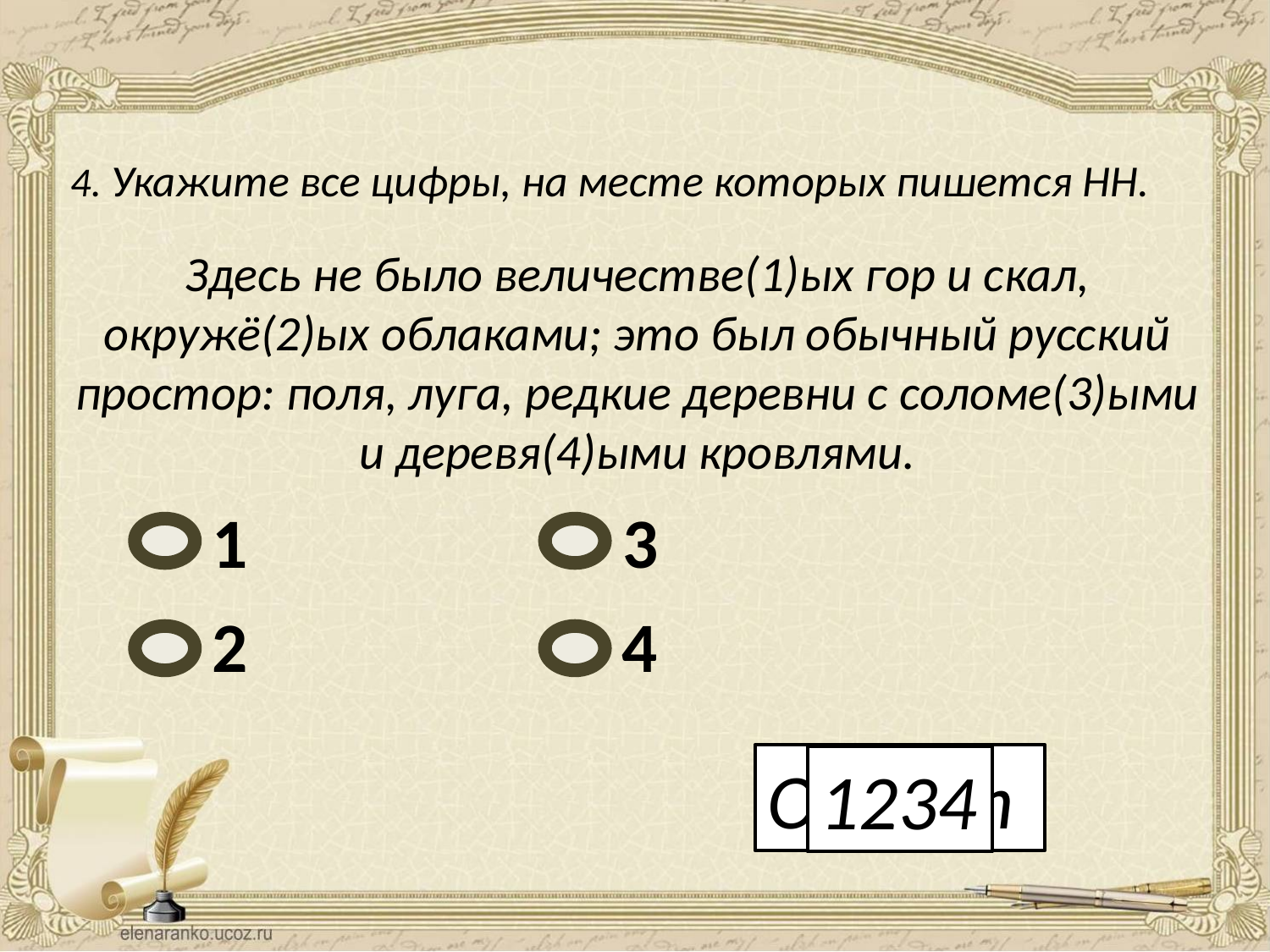

4. Укажите все цифры, на месте которых пишется НН.
Здесь не было величестве(1)ых гор и скал, окружё(2)ых облаками; это был обычный русский простор: поля, луга, редкие деревни с соломе(3)ыми и деревя(4)ыми кровлями.

1
3

2
4

Ответ
1234